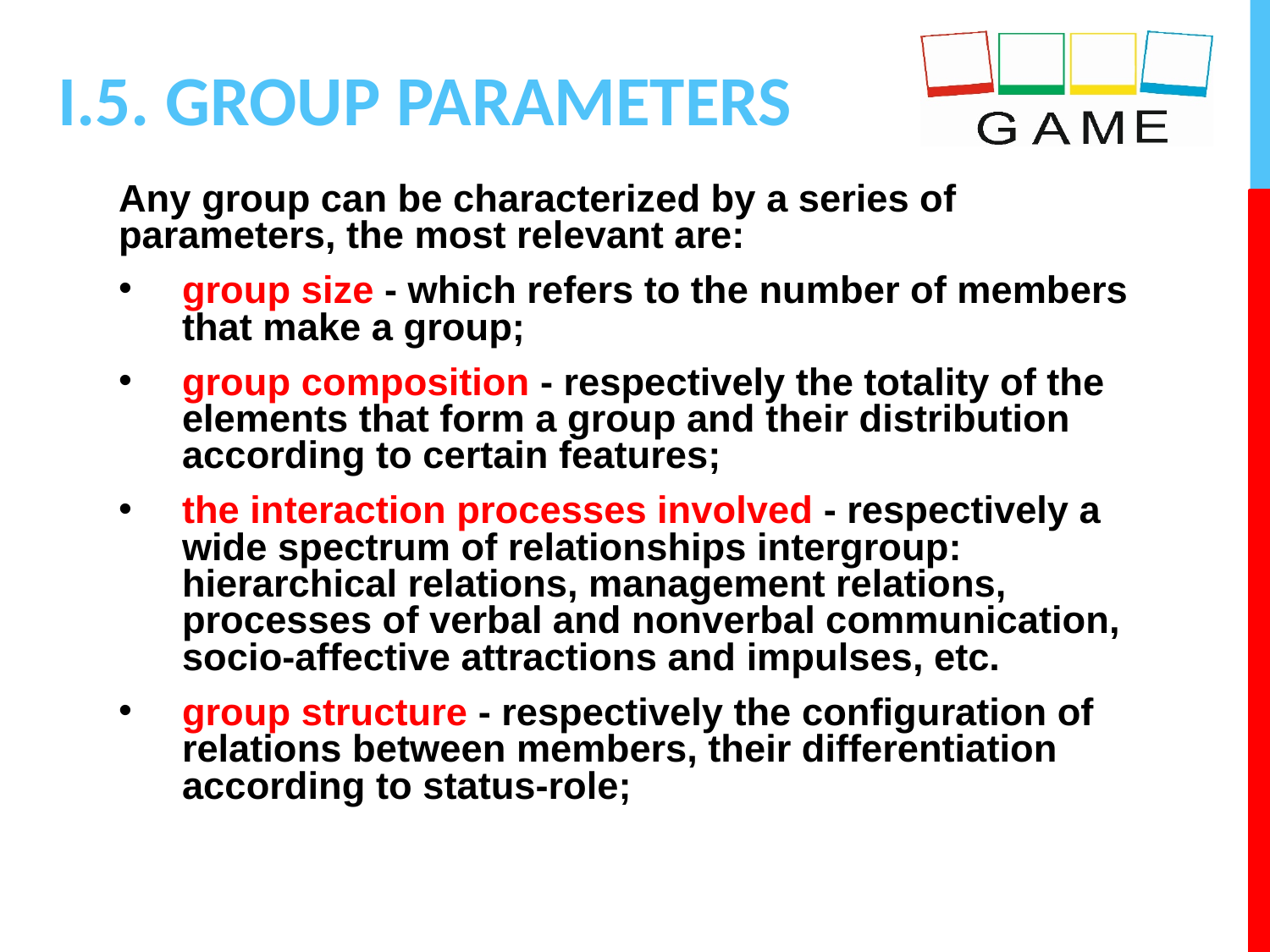

# I.5. GROUP PARAMETERS
Any group can be characterized by a series of parameters, the most relevant are:
group size - which refers to the number of members that make a group;
group composition - respectively the totality of the elements that form a group and their distribution according to certain features;
the interaction processes involved - respectively a wide spectrum of relationships intergroup: hierarchical relations, management relations, processes of verbal and nonverbal communication, socio-affective attractions and impulses, etc.
group structure - respectively the configuration of relations between members, their differentiation according to status-role;